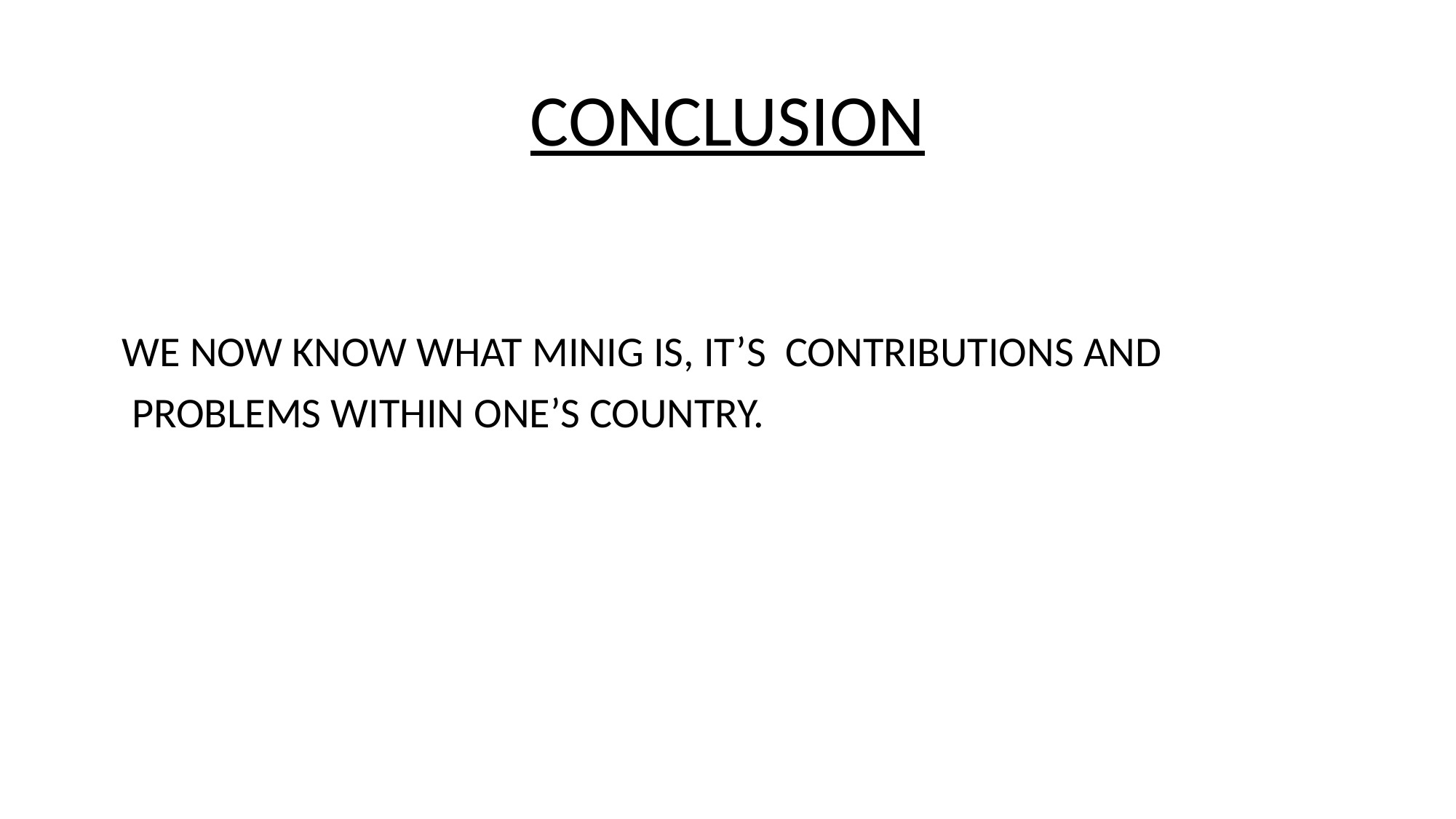

# CONCLUSION
WE NOW KNOW WHAT MINIG IS, IT’S  CONTRIBUTIONS AND
 PROBLEMS WITHIN ONE’S COUNTRY.